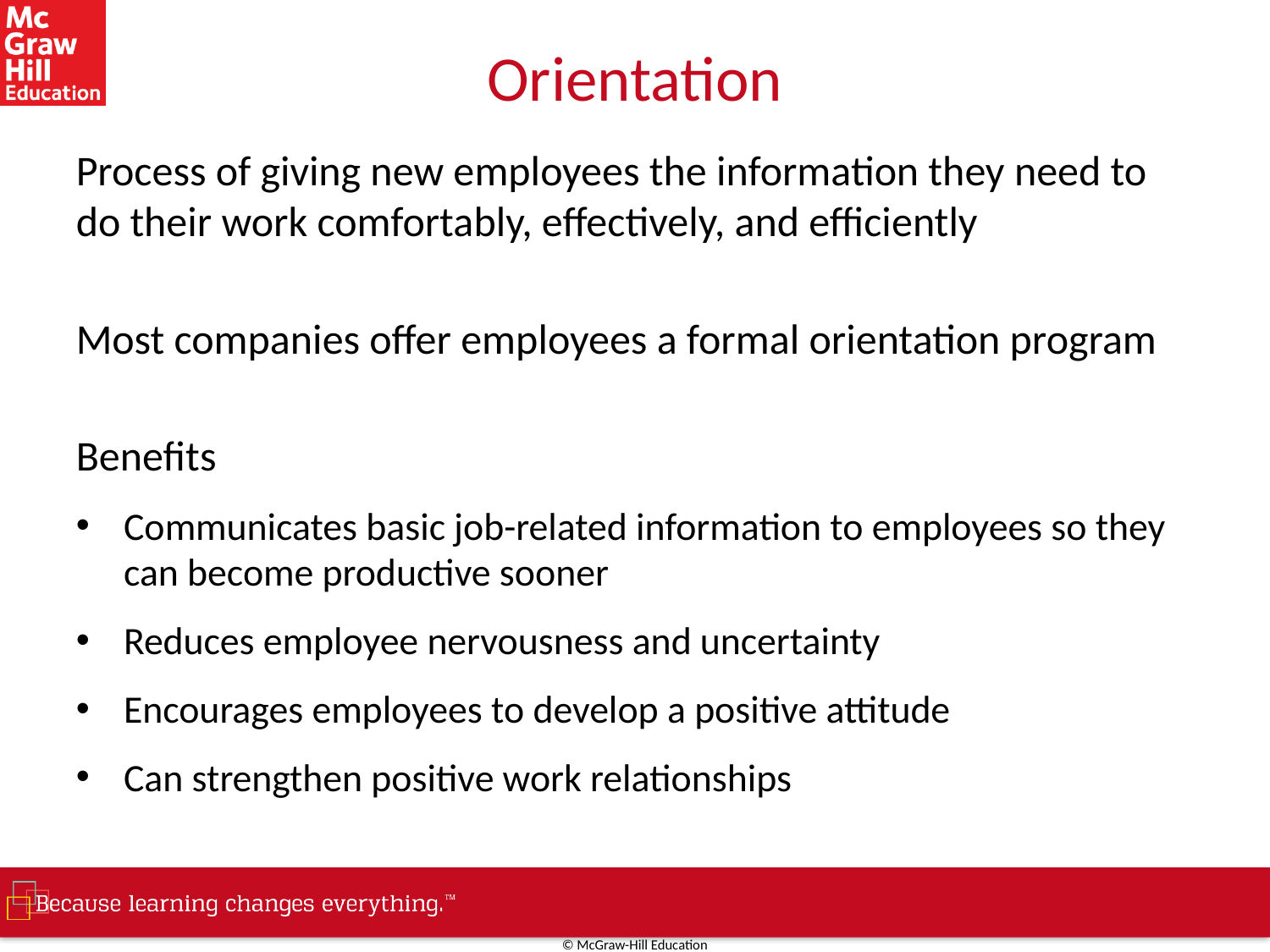

# Orientation
Process of giving new employees the information they need to do their work comfortably, effectively, and efficiently

Most companies offer employees a formal orientation program

Benefits
Communicates basic job-related information to employees so they can become productive sooner
Reduces employee nervousness and uncertainty
Encourages employees to develop a positive attitude
Can strengthen positive work relationships